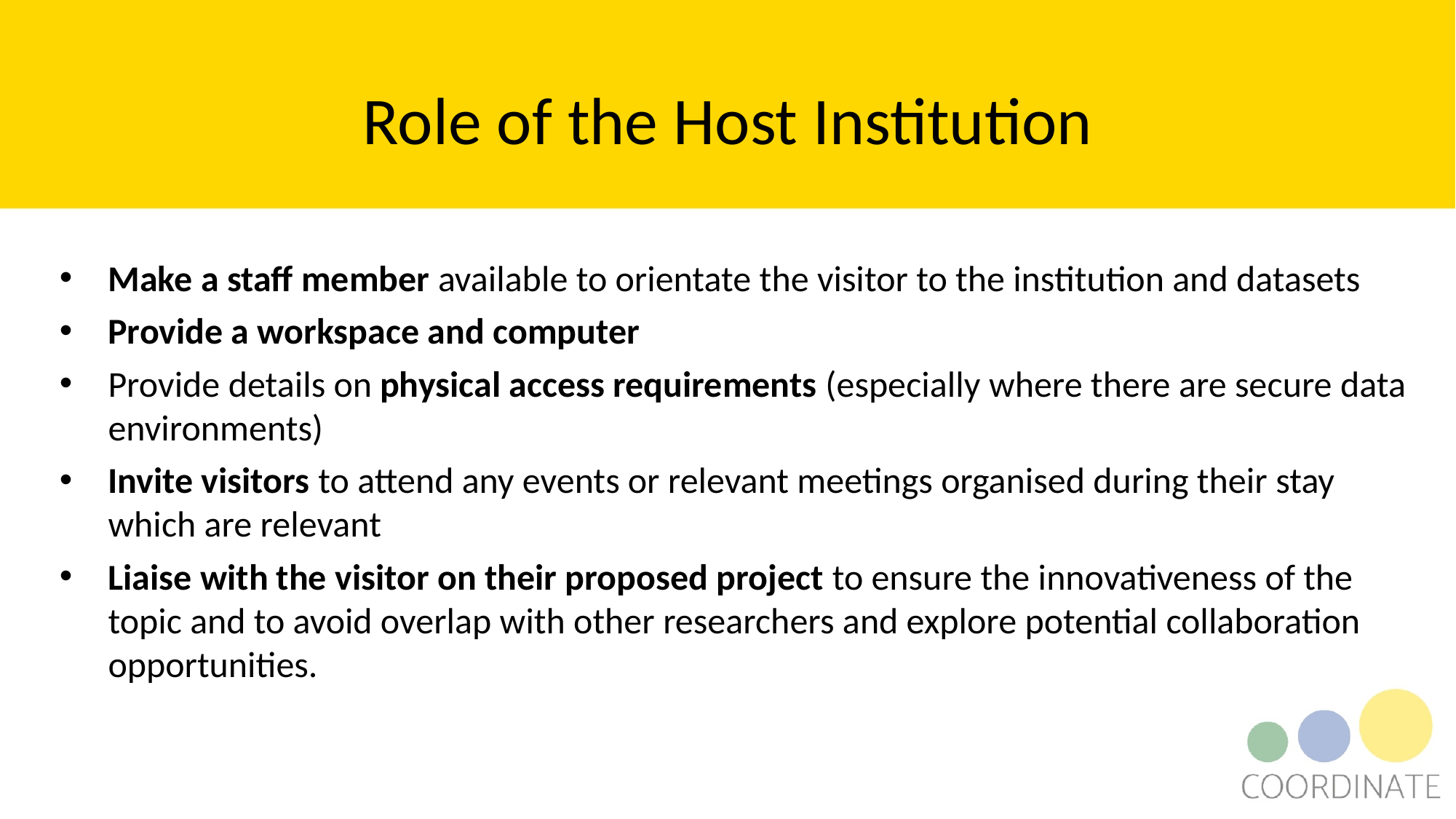

# Role of the Host Institution
Make a staff member available to orientate the visitor to the institution and datasets
Provide a workspace and computer
Provide details on physical access requirements (especially where there are secure data environments)
Invite visitors to attend any events or relevant meetings organised during their stay which are relevant
Liaise with the visitor on their proposed project to ensure the innovativeness of the topic and to avoid overlap with other researchers and explore potential collaboration opportunities.